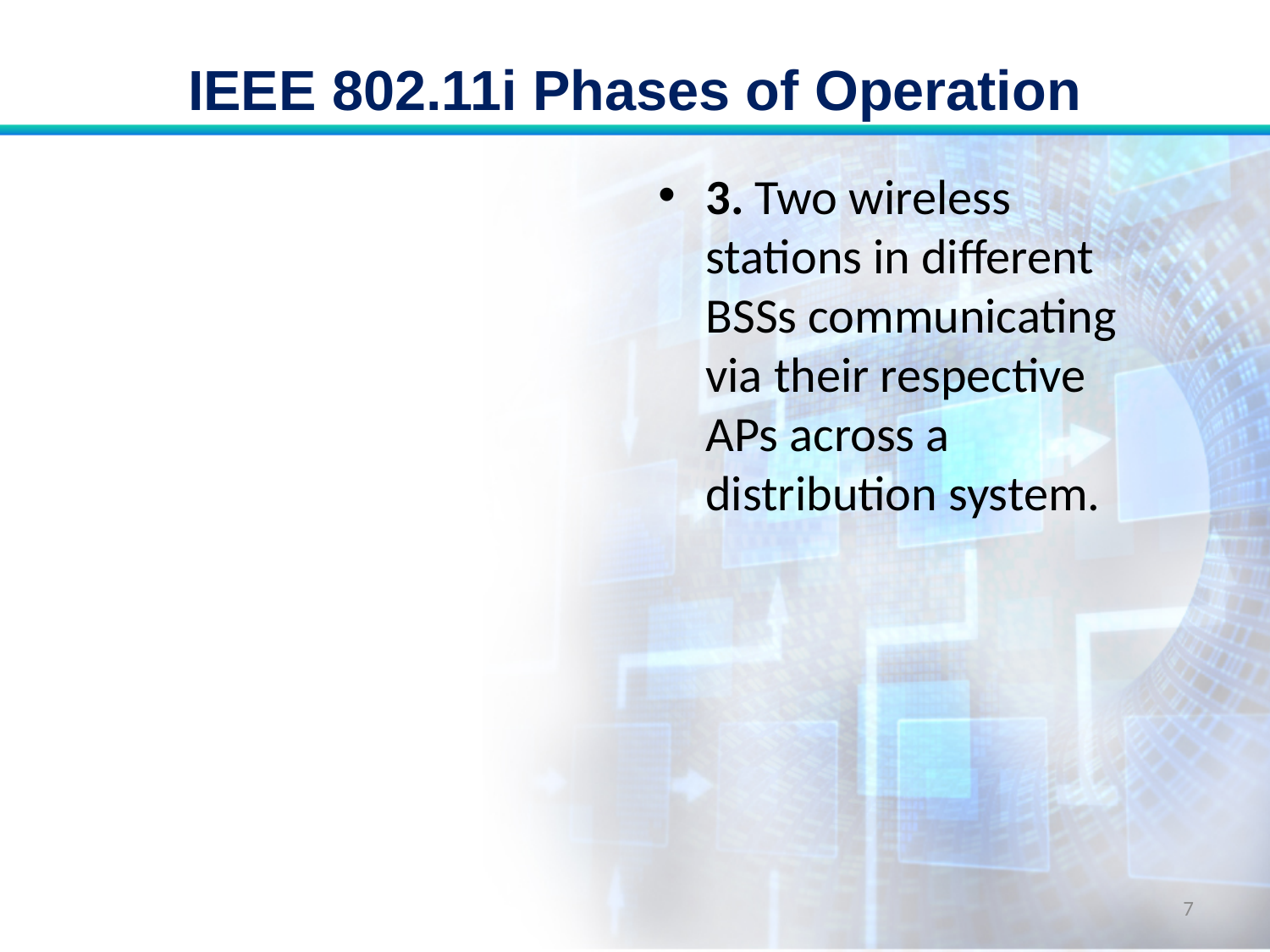

# IEEE 802.11i Phases of Operation
3. Two wireless stations in different BSSs communicating via their respective APs across a distribution system.

7